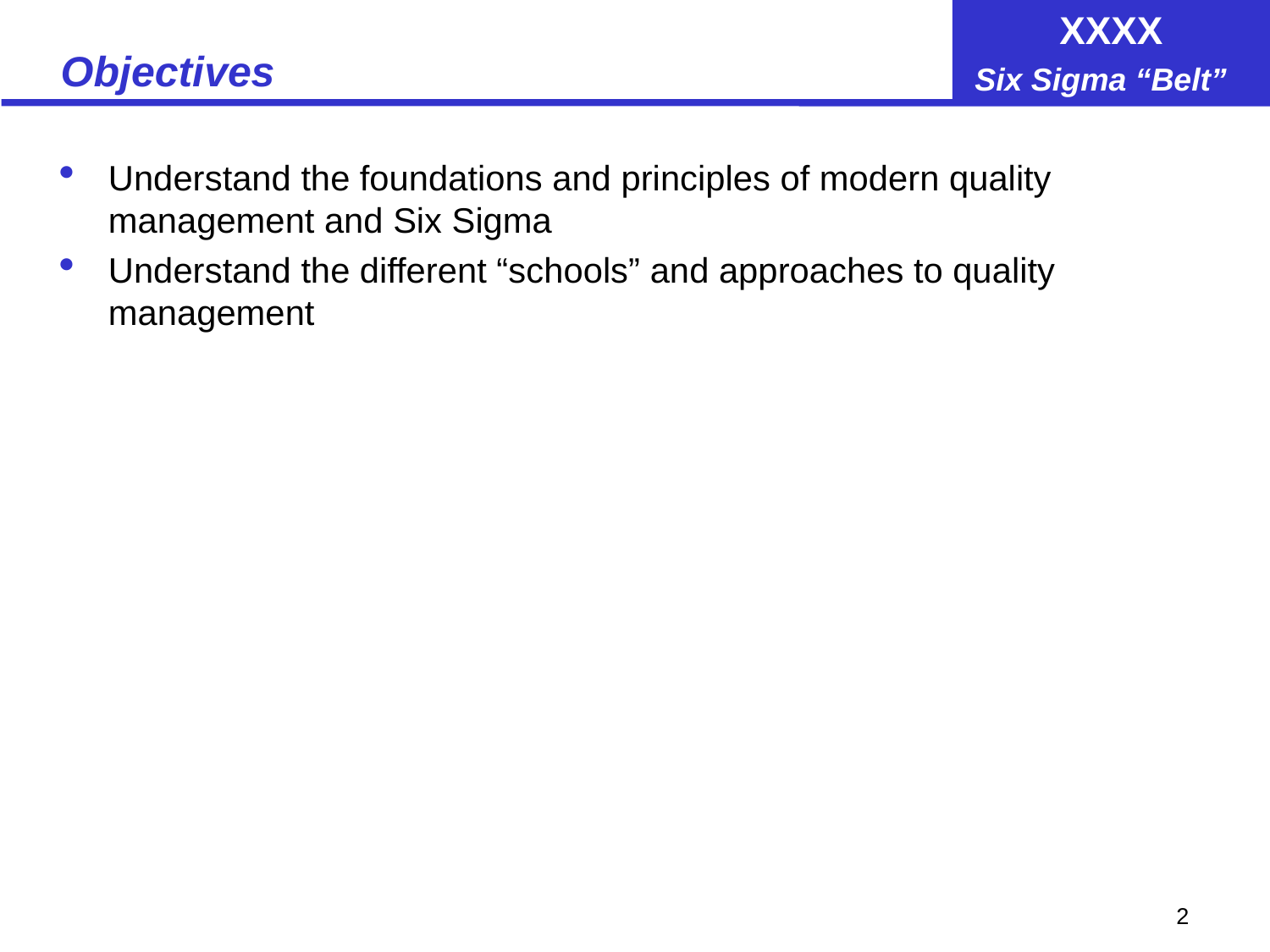

# Objectives
Understand the foundations and principles of modern quality management and Six Sigma
Understand the different “schools” and approaches to quality management